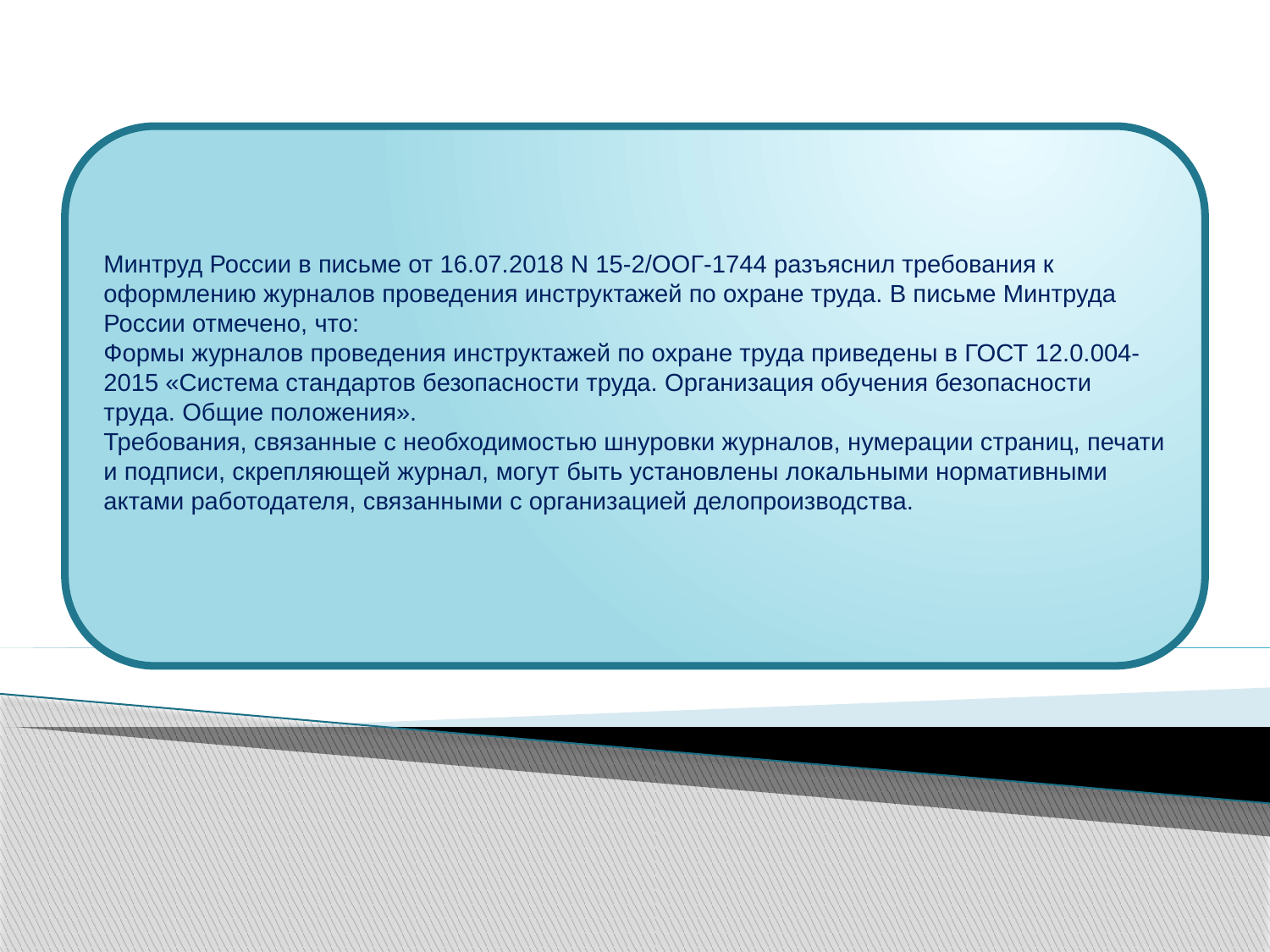

Минтруд России в письме от 16.07.2018 N 15-2/ООГ-1744 разъяснил требования к оформлению журналов проведения инструктажей по охране труда. В письме Минтруда России отмечено, что:
Формы журналов проведения инструктажей по охране труда приведены в ГОСТ 12.0.004-2015 «Система стандартов безопасности труда. Организация обучения безопасности труда. Общие положения».
Требования, связанные с необходимостью шнуровки журналов, нумерации страниц, печати и подписи, скрепляющей журнал, могут быть установлены локальными нормативными актами работодателя, связанными с организацией делопроизводства.